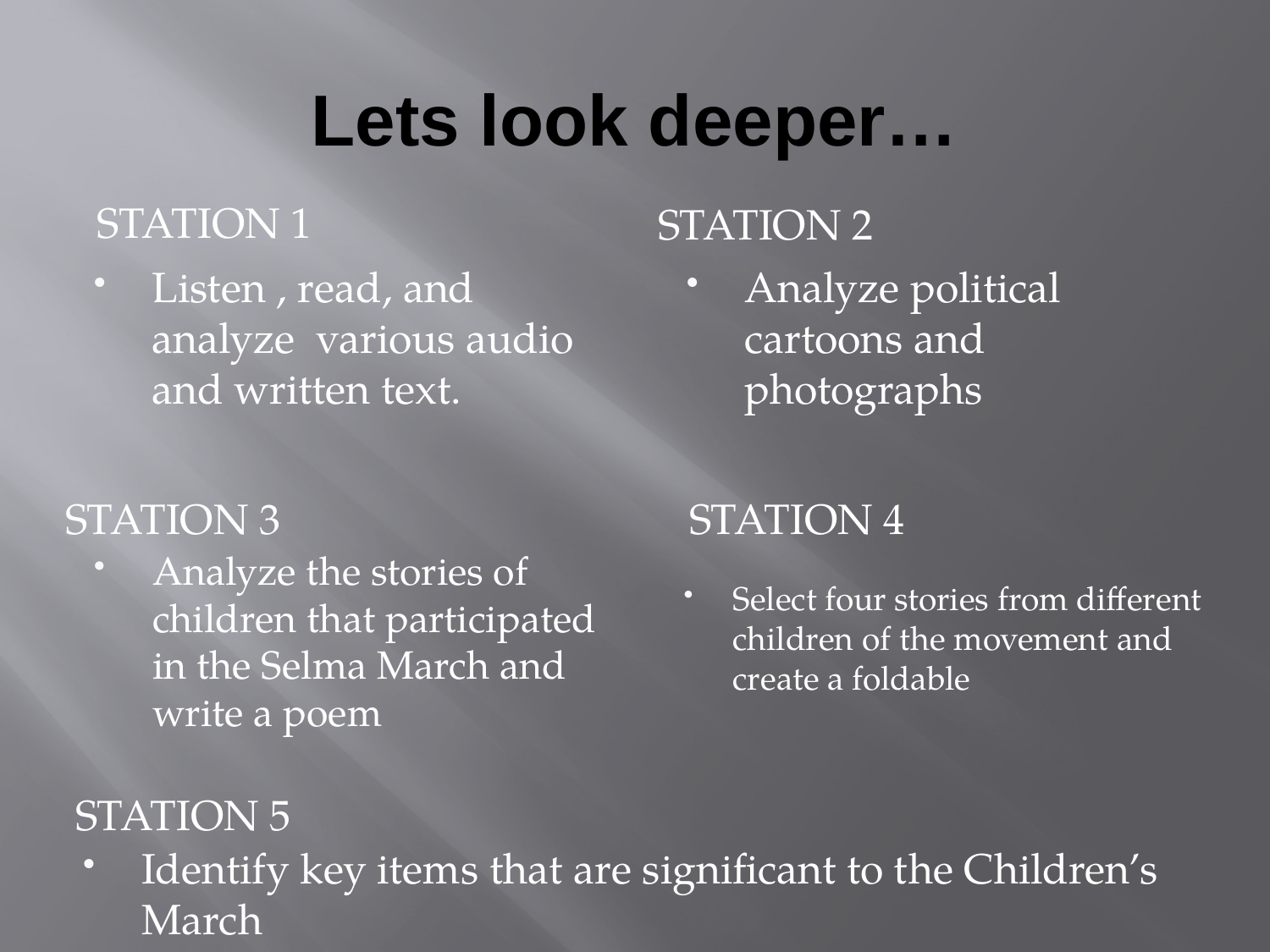

# Lets look deeper…
Station 1
Station 2
Listen , read, and analyze  various audio and written text.
Analyze political cartoons and photographs
Station 3
Station 4
Analyze the stories of children that participated in the Selma March and write a poem
Select four stories from different children of the movement and create a foldable
Station 5
Identify key items that are significant to the Children’s March